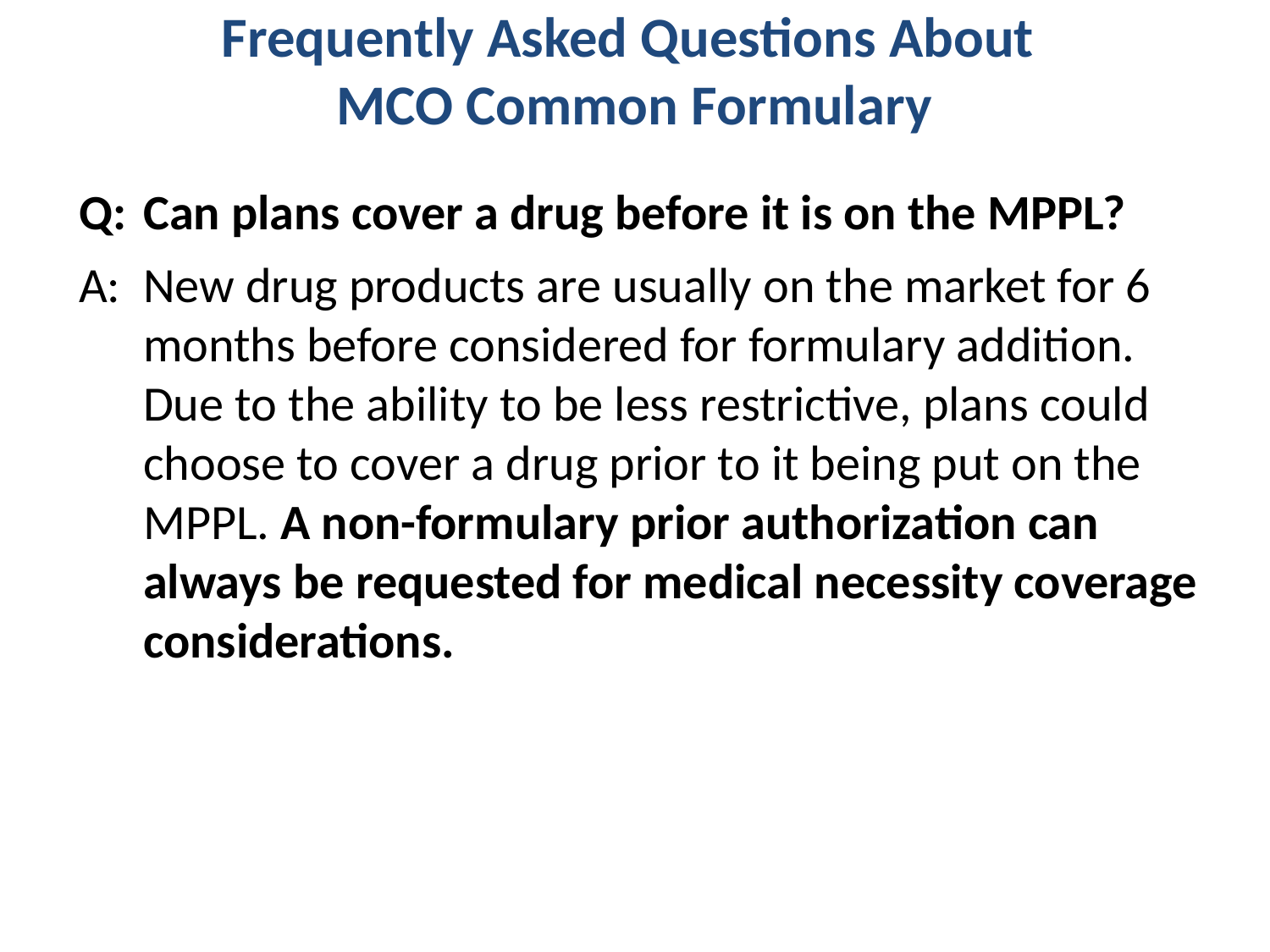

# Frequently Asked Questions About MCO Common Formulary
Q:	Can plans cover a drug before it is on the MPPL?
A: 	New drug products are usually on the market for 6 months before considered for formulary addition. Due to the ability to be less restrictive, plans could choose to cover a drug prior to it being put on the MPPL. A non-formulary prior authorization can always be requested for medical necessity coverage considerations.